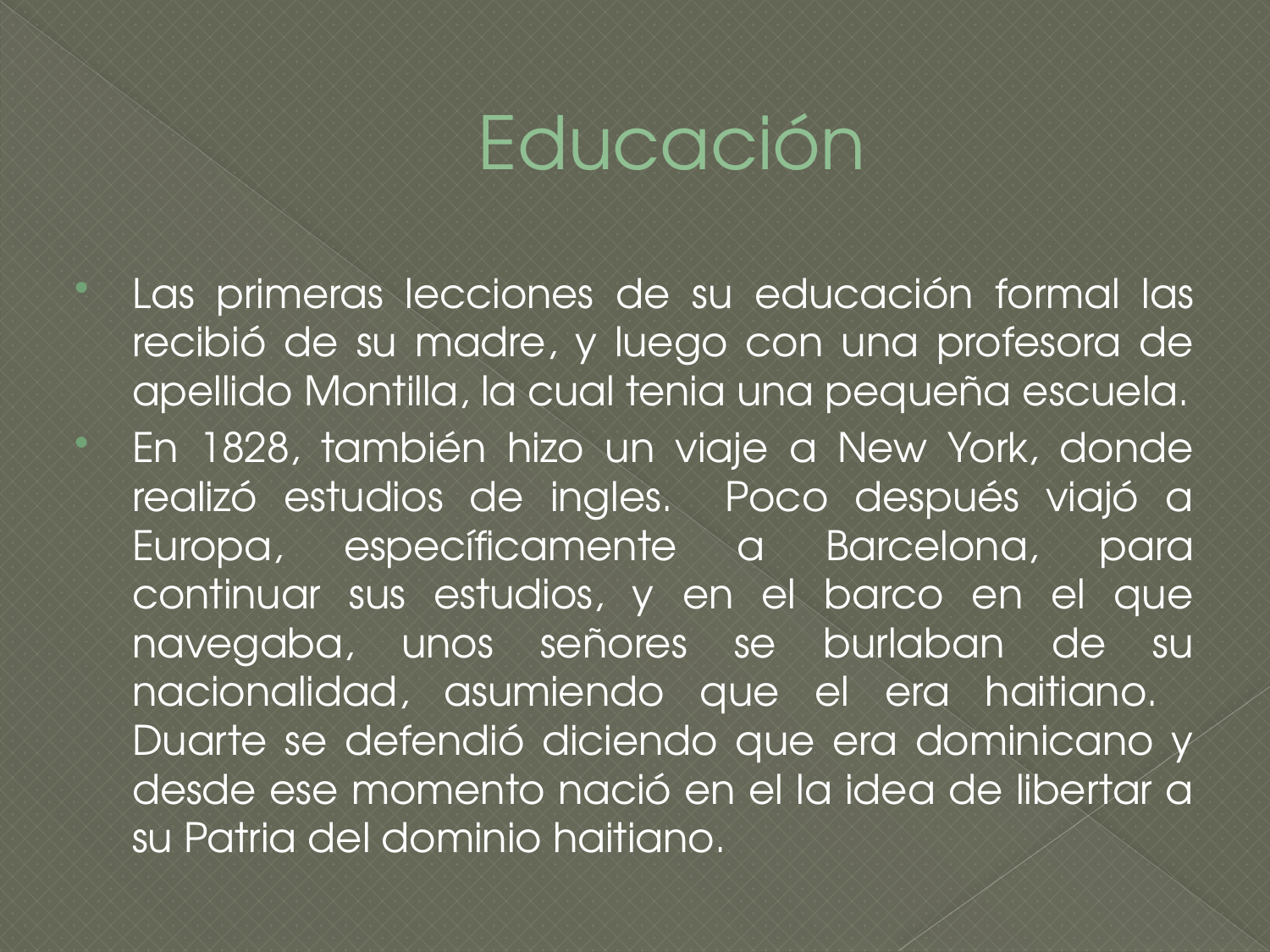

# Educación
Las primeras lecciones de su educación formal las recibió de su madre, y luego con una profesora de apellido Montilla, la cual tenia una pequeña escuela.
En 1828, también hizo un viaje a New York, donde realizó estudios de ingles.  Poco después viajó a Europa, específicamente a Barcelona, para continuar sus estudios, y en el barco en el que navegaba, unos señores se burlaban de su nacionalidad, asumiendo que el era haitiano.  Duarte se defendió diciendo que era dominicano y desde ese momento nació en el la idea de libertar a su Patria del dominio haitiano.